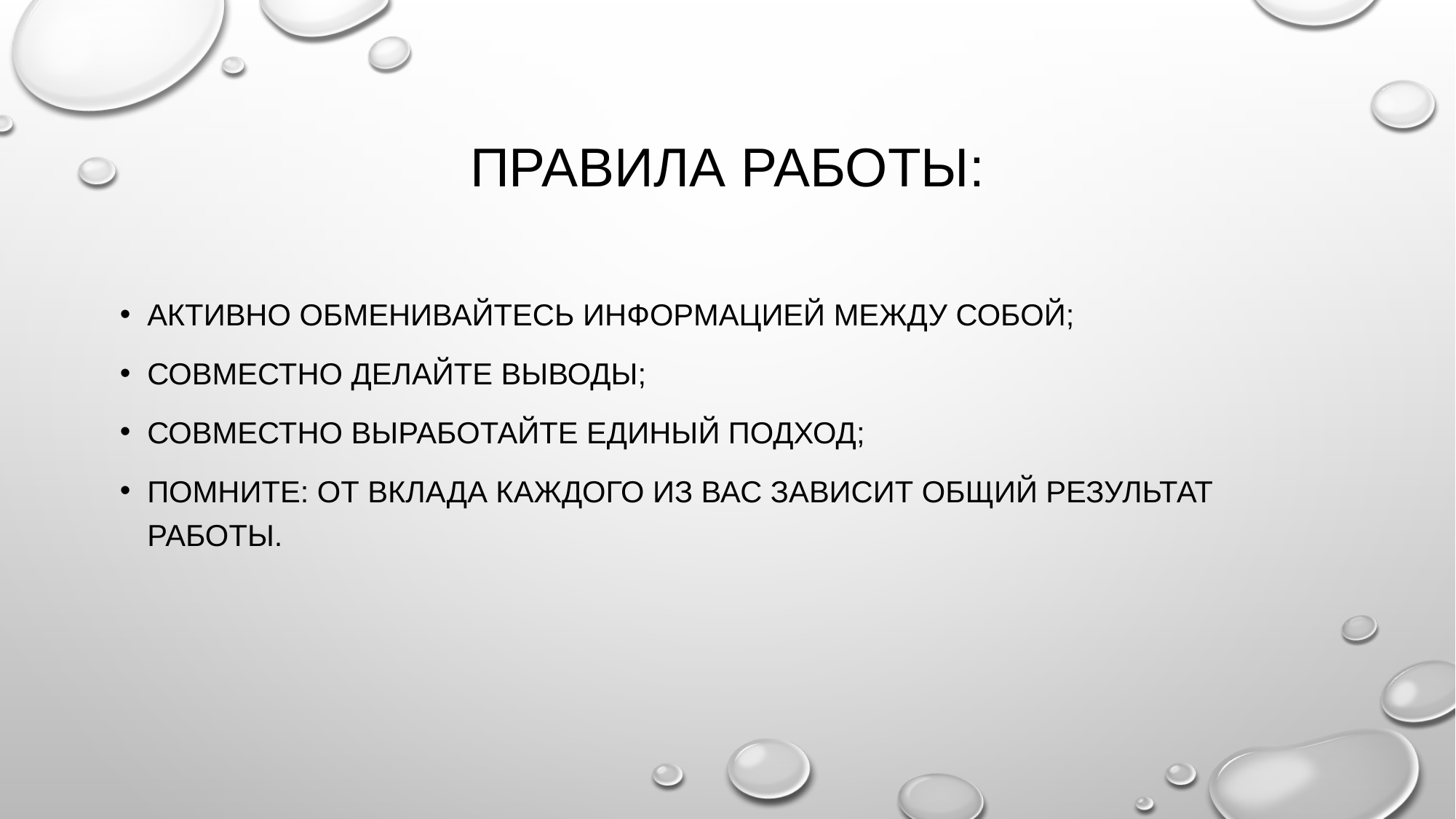

# Правила работы:
Активно обменивайтесь информацией между собой;
Совместно делайте выводы;
Совместно выработайте единый подход;
Помните: От вклада каждого из вас зависит общий результат работы.